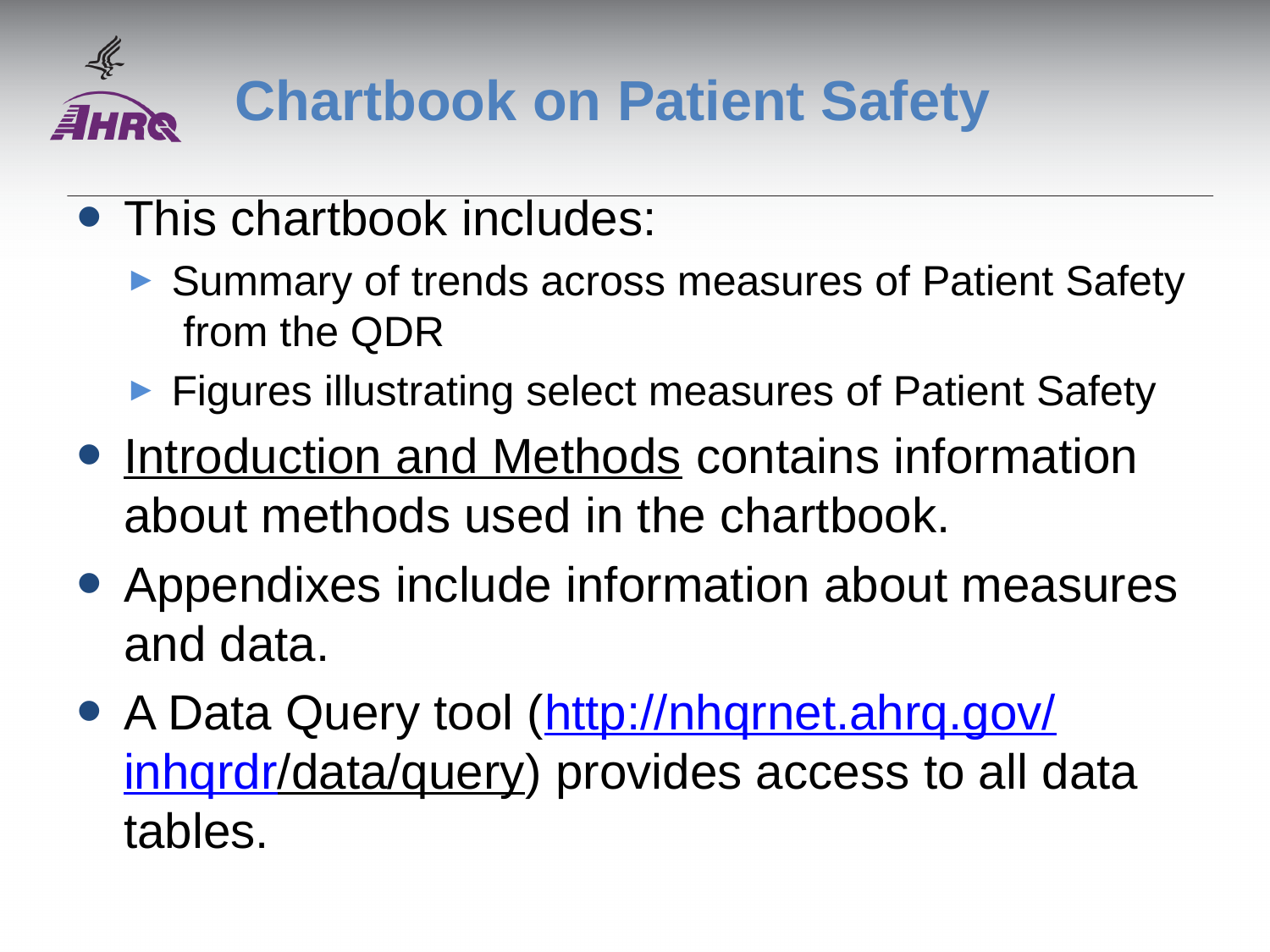

# Chartbook on Patient Safety
This chartbook includes:
Summary of trends across measures of Patient Safety  from the QDR
Figures illustrating select measures of Patient Safety
Introduction and Methods contains information about methods used in the chartbook.
Appendixes include information about measures and data.
A Data Query tool (http://nhqrnet.ahrq.gov/
inhqrdr/data/query) provides access to all data tables.